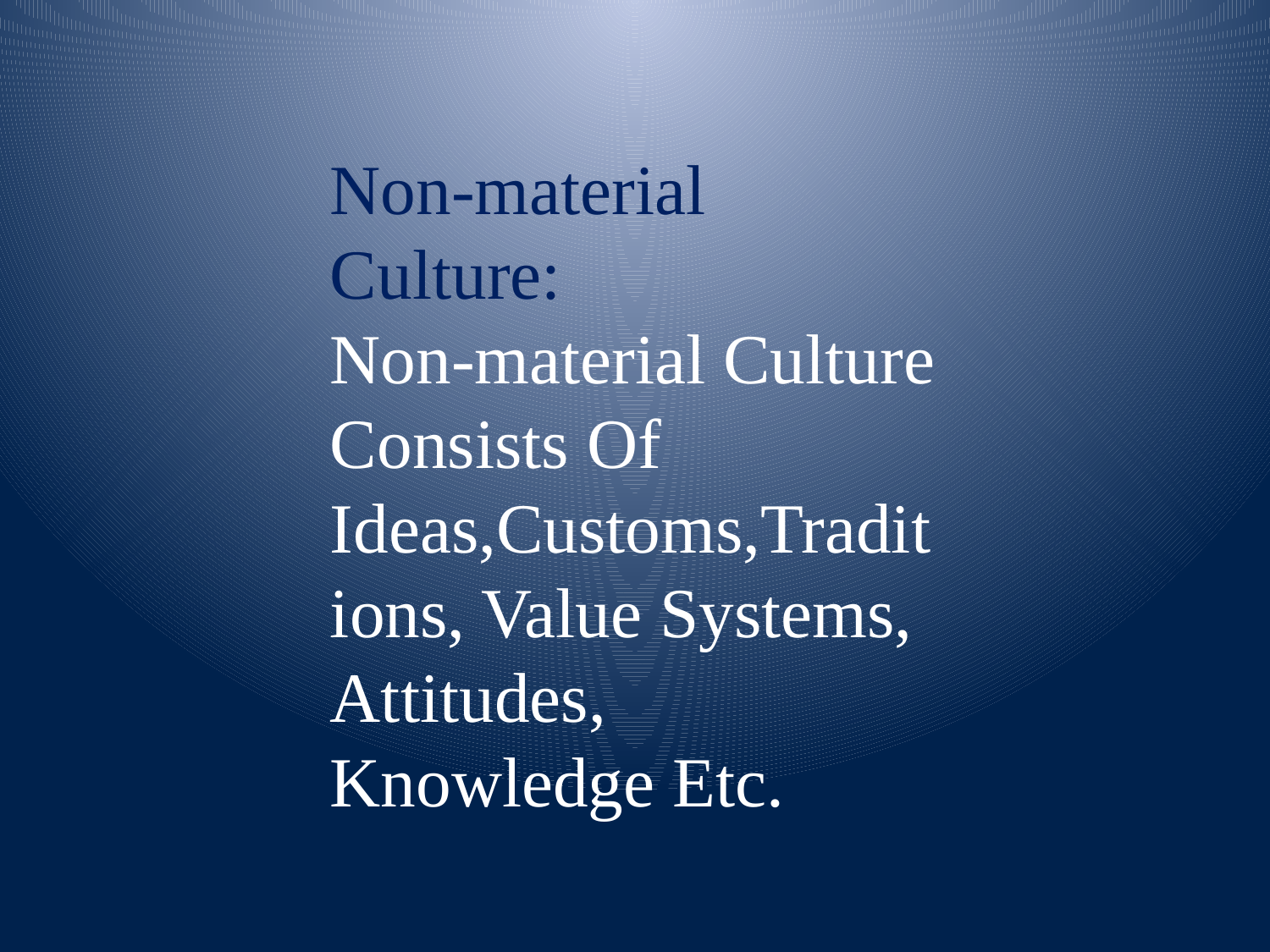

Non-material Culture:
Non-material Culture Consists Of Ideas,Customs,Traditions, Value Systems, Attitudes, Knowledge Etc.